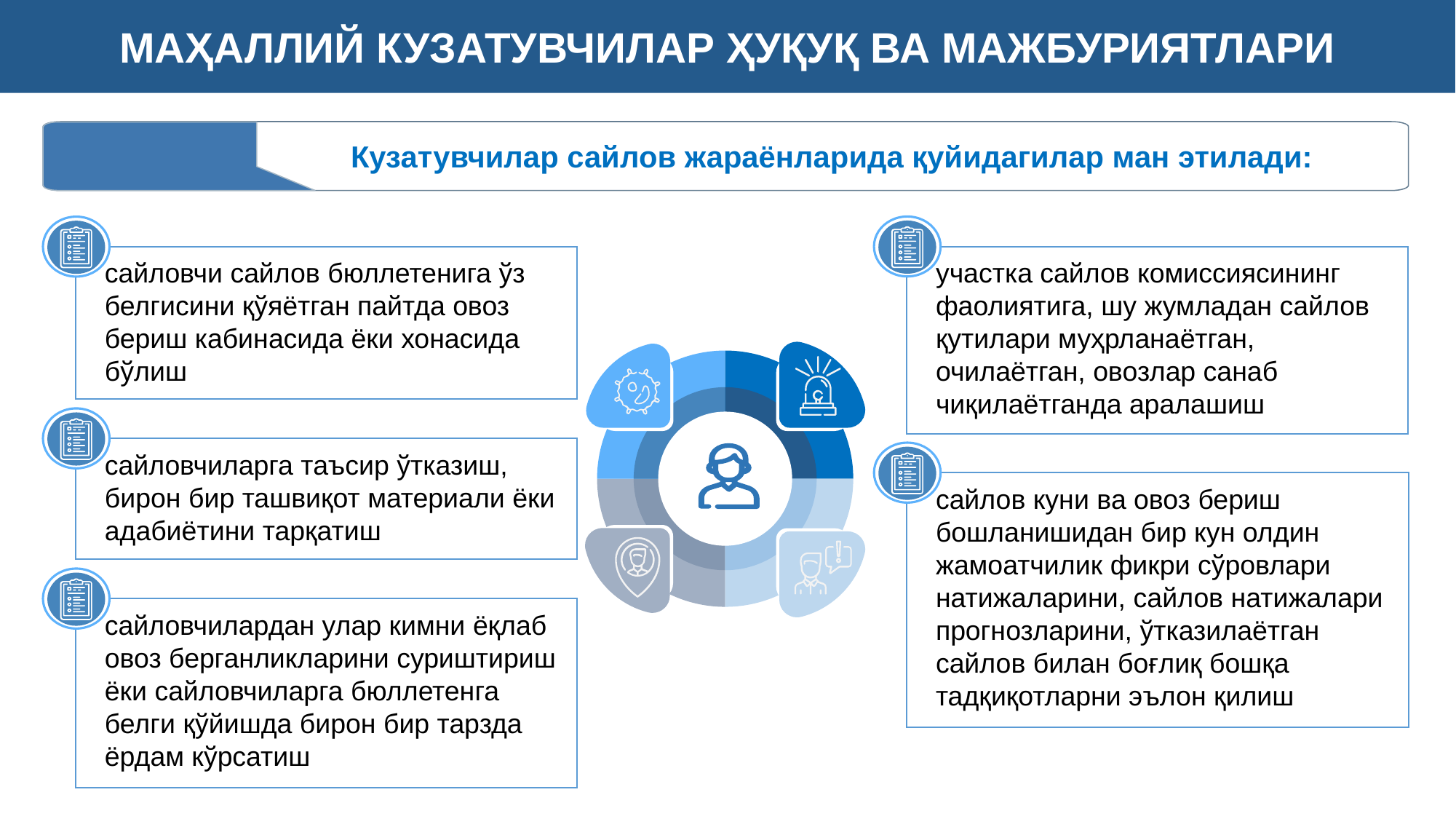

МАҲАЛЛИЙ КУЗАТУВЧИЛАР ҲУҚУҚ ВА МАЖБУРИЯТЛАРИ

Кузатувчилар сайлов жараёнларида қуйидагилар ман этилади:

участка сайлов комиссиясининг фаолиятига, шу жумладан сайлов қутилари муҳрланаётган, очилаётган, овозлар санаб чиқилаётганда аралашиш
сайловчи сайлов бюллетенига ўз белгисини қўяётган пайтда овоз бериш кабинасида ёки хонасида бўлиш

сайловчиларга таъсир ўтказиш, бирон бир ташвиқот материали ёки адабиётини тарқатиш

сайлов куни ва овоз бериш бошланишидан бир кун олдин жамоатчилик фикри сўровлари натижаларини, сайлов натижалари прогнозларини, ўтказилаётган сайлов билан боғлиқ бошқа тадқиқотларни эълон қилиш

сайловчилардан улар кимни ёқлаб овоз берганликларини суриштириш ёки сайловчиларга бюллетенга белги қўйишда бирон бир тарзда ёрдам кўрсатиш